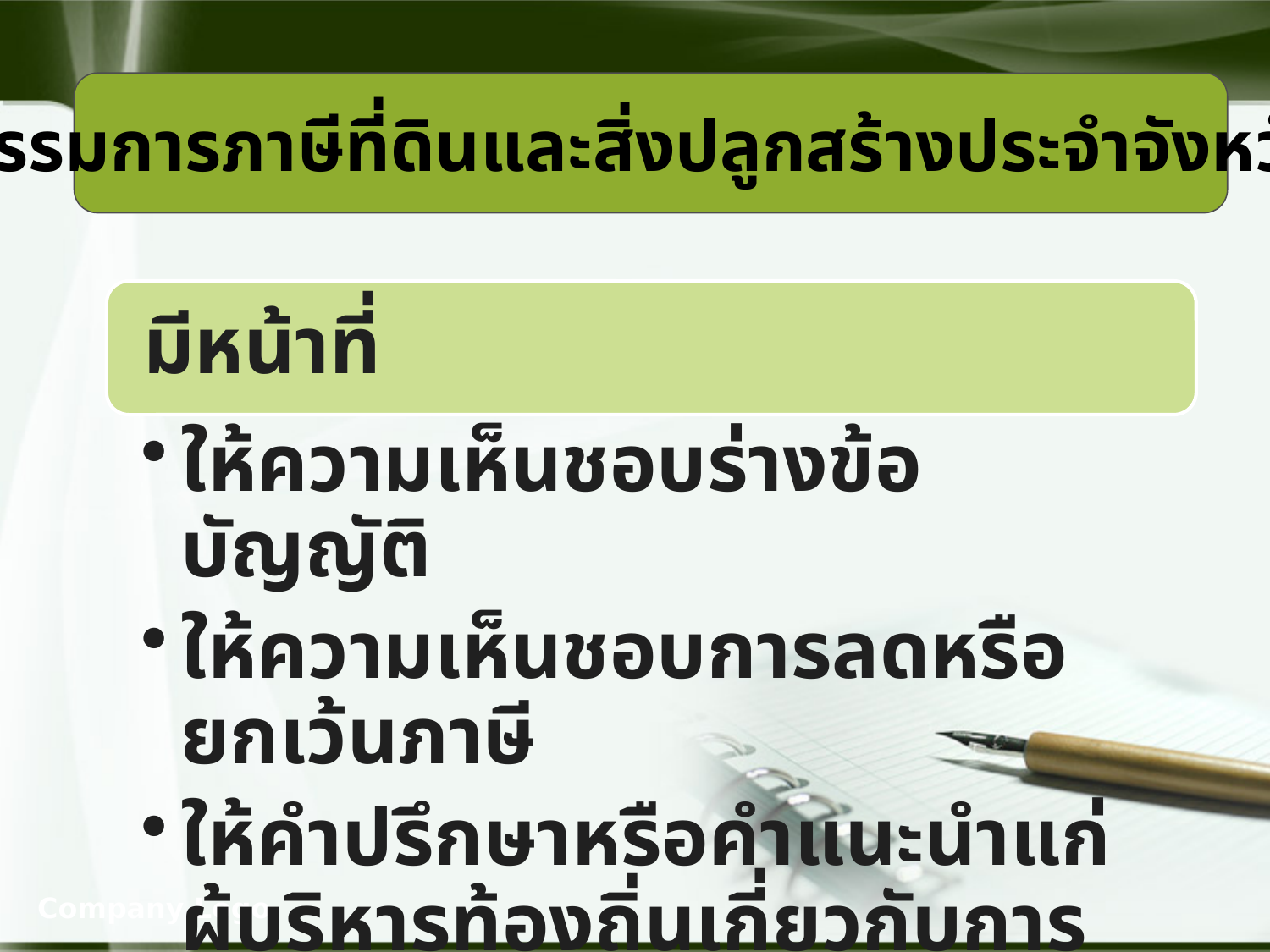

คณะกรรมการภาษีที่ดินและสิ่งปลูกสร้างประจำจังหวัด (ต่อ)
มีหน้าที่
ให้ความเห็นชอบร่างข้อบัญญัติ
ให้ความเห็นชอบการลดหรือยกเว้นภาษี
ให้คำปรึกษาหรือคำแนะนำแก่ผู้บริหารท้องถิ่นเกี่ยวกับการจัดเก็บภาษี
Company Logo